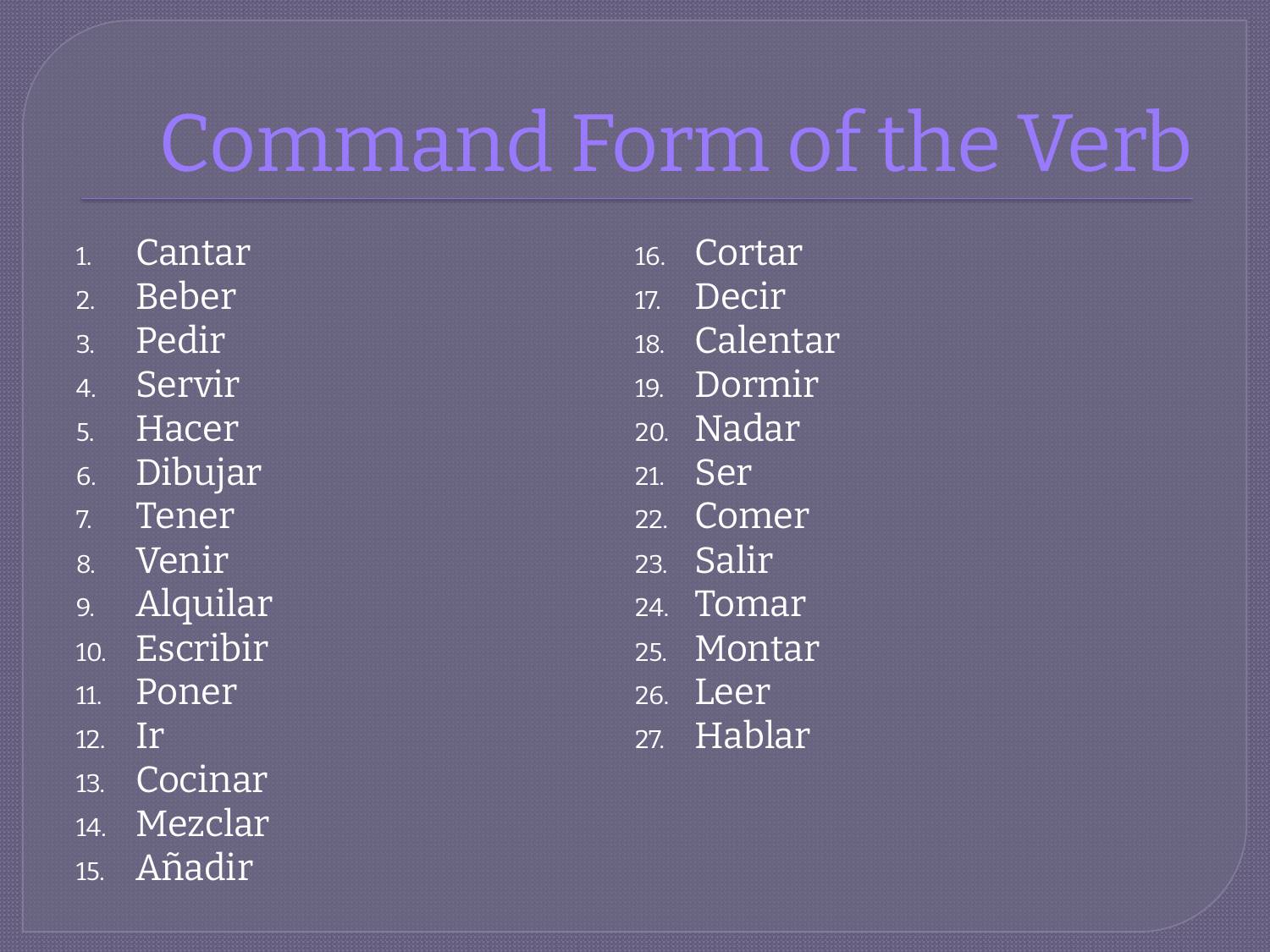

# Command Form of the Verb
Cantar
Beber
Pedir
Servir
Hacer
Dibujar
Tener
Venir
Alquilar
Escribir
Poner
Ir
Cocinar
Mezclar
Añadir
Cortar
Decir
Calentar
Dormir
Nadar
Ser
Comer
Salir
Tomar
Montar
Leer
Hablar